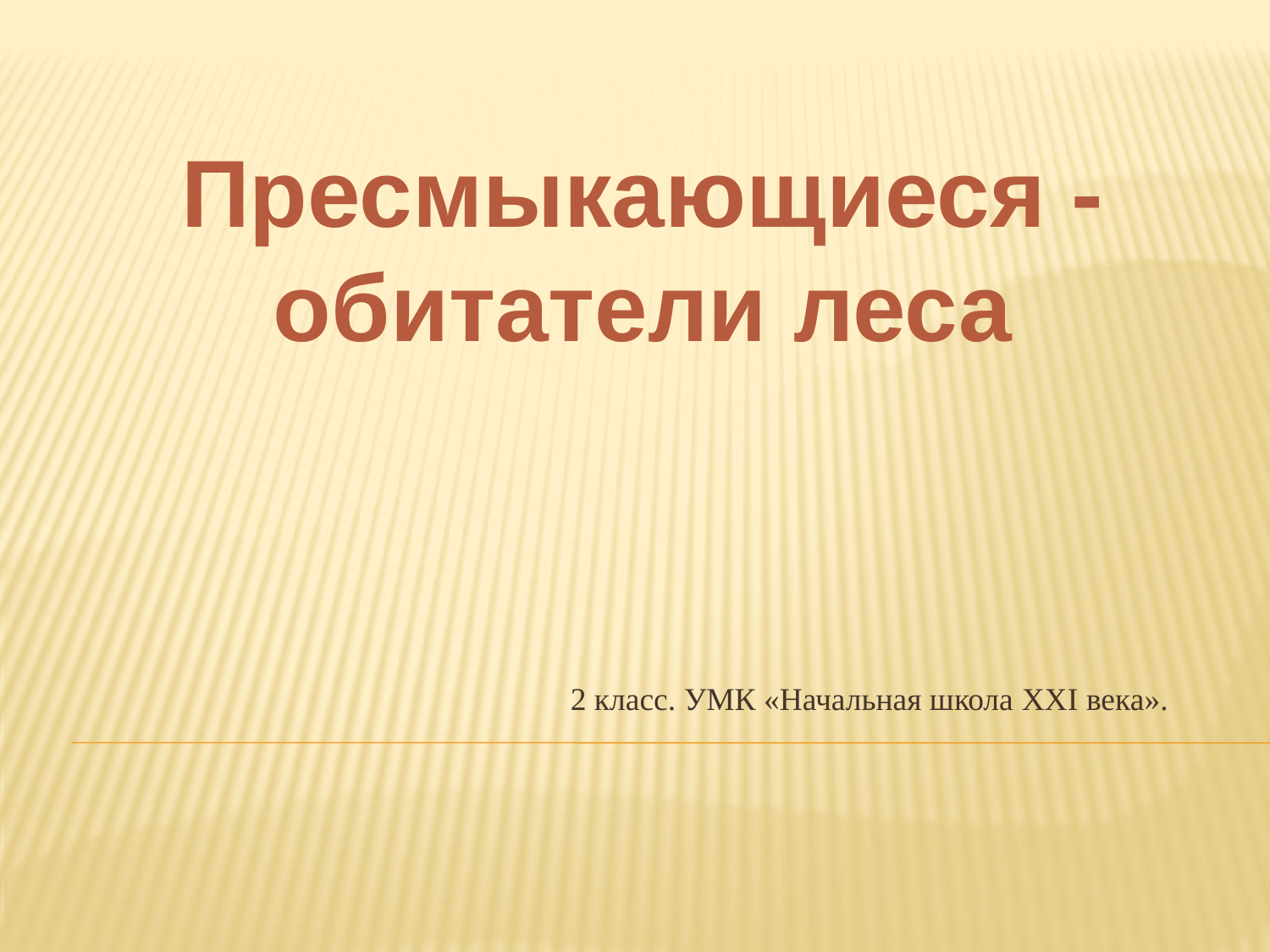

Пресмыкающиеся - обитатели леса
2 класс. УМК «Начальная школа XXI века».